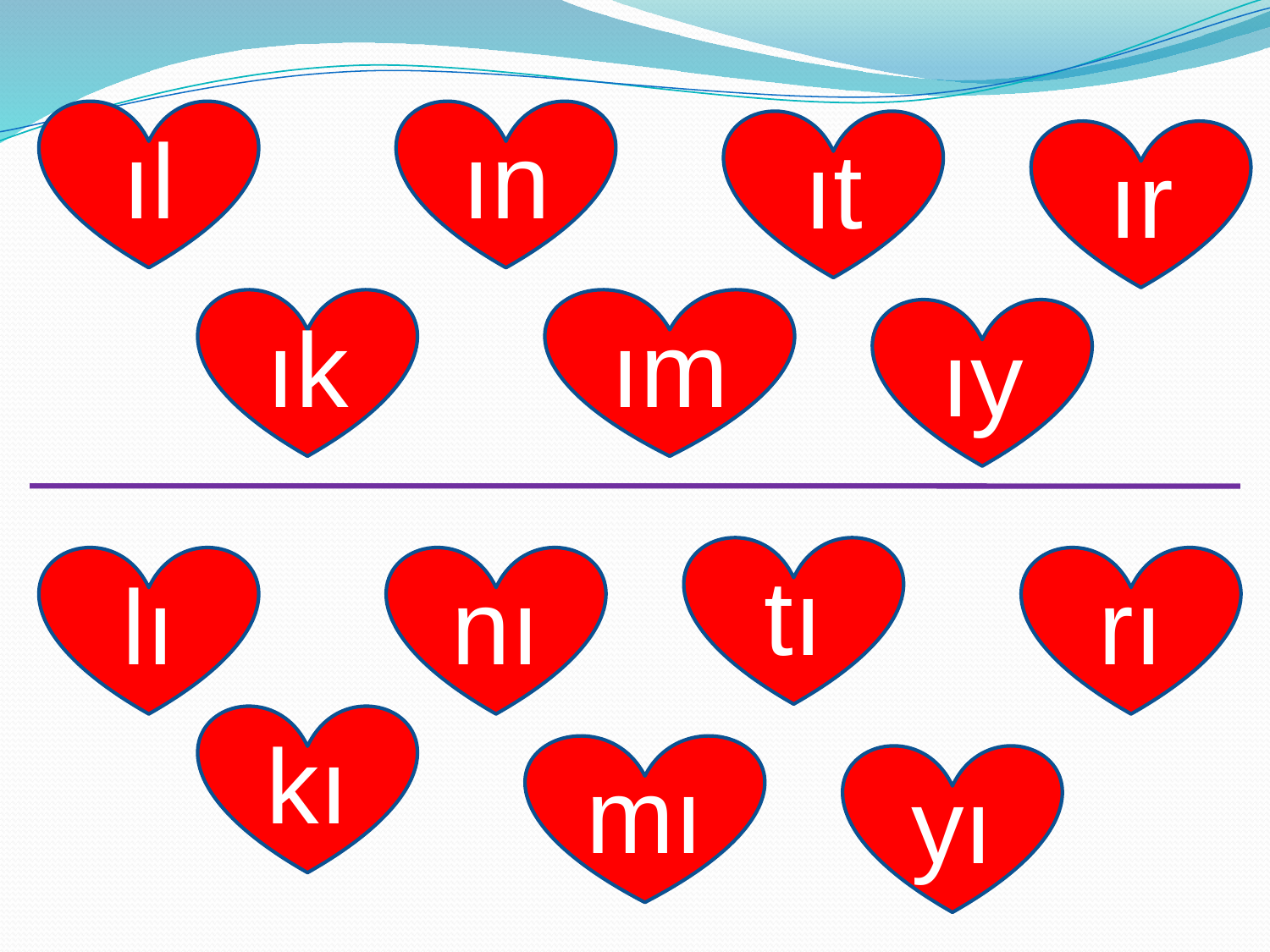

ıl
ın
ıt
ır
ık
ım
ıy
tı
lı
nı
rı
kı
mı
yı